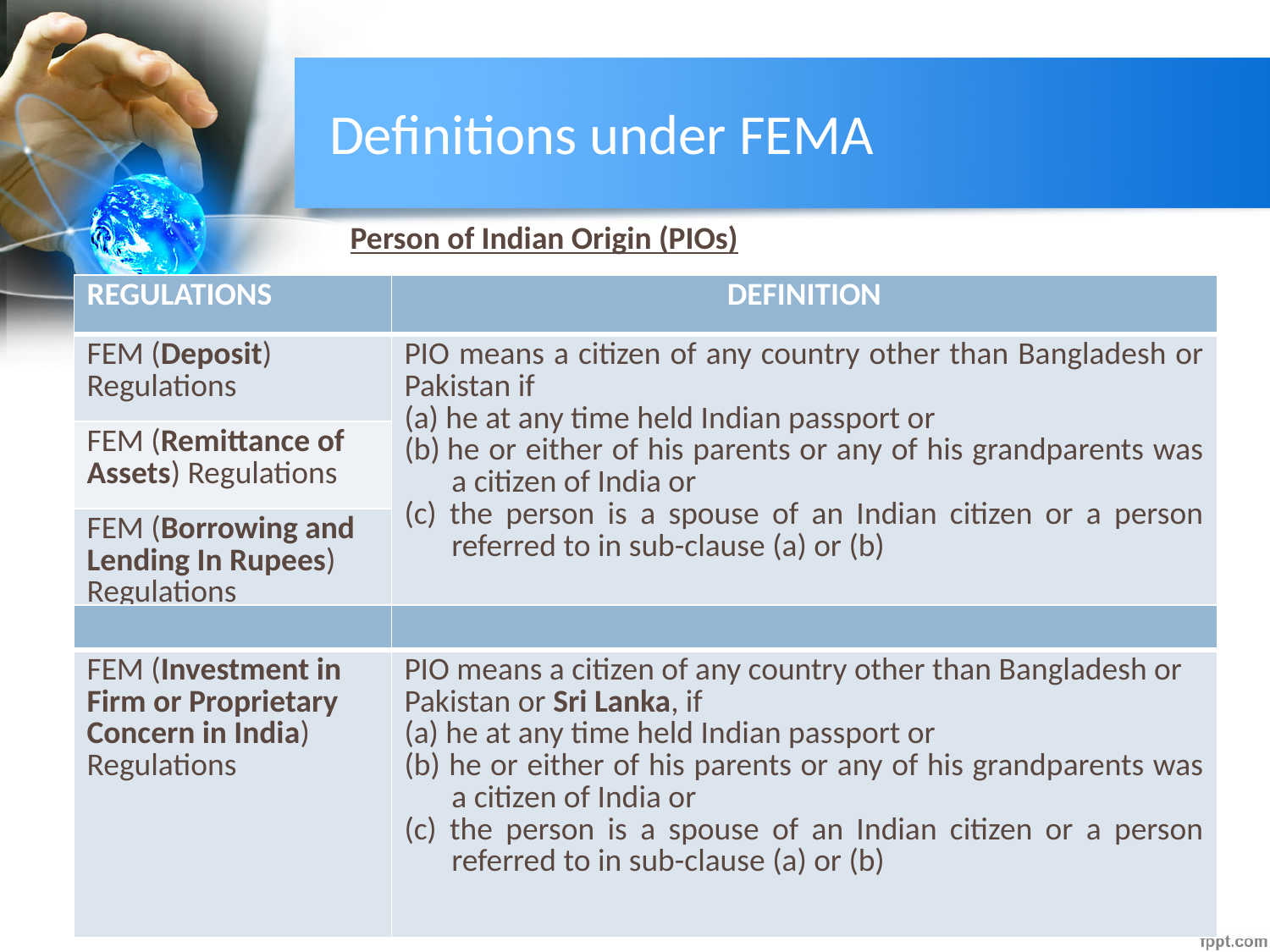

# Definitions under FEMA
  	                              Person of Indian Origin (PIOs)

| REGULATIONS | DEFINITION |
| --- | --- |
| FEM (Deposit) Regulations | PIO means a citizen of any country other than Bangladesh or Pakistan if (a) he at any time held Indian passport or (b) he or either of his parents or any of his grandparents was a citizen of India or (c) the person is a spouse of an Indian citizen or a person referred to in sub-clause (a) or (b) |
| FEM (Remittance of Assets) Regulations |  |
| FEM (Borrowing and Lending In Rupees) Regulations |  |
|  |  |
| --- | --- |
| FEM (Investment in Firm or Proprietary Concern in India) Regulations | PIO means a citizen of any country other than Bangladesh or Pakistan or Sri Lanka, if (a) he at any time held Indian passport or (b) he or either of his parents or any of his grandparents was a citizen of India or (c) the person is a spouse of an Indian citizen or a person referred to in sub-clause (a) or (b) |